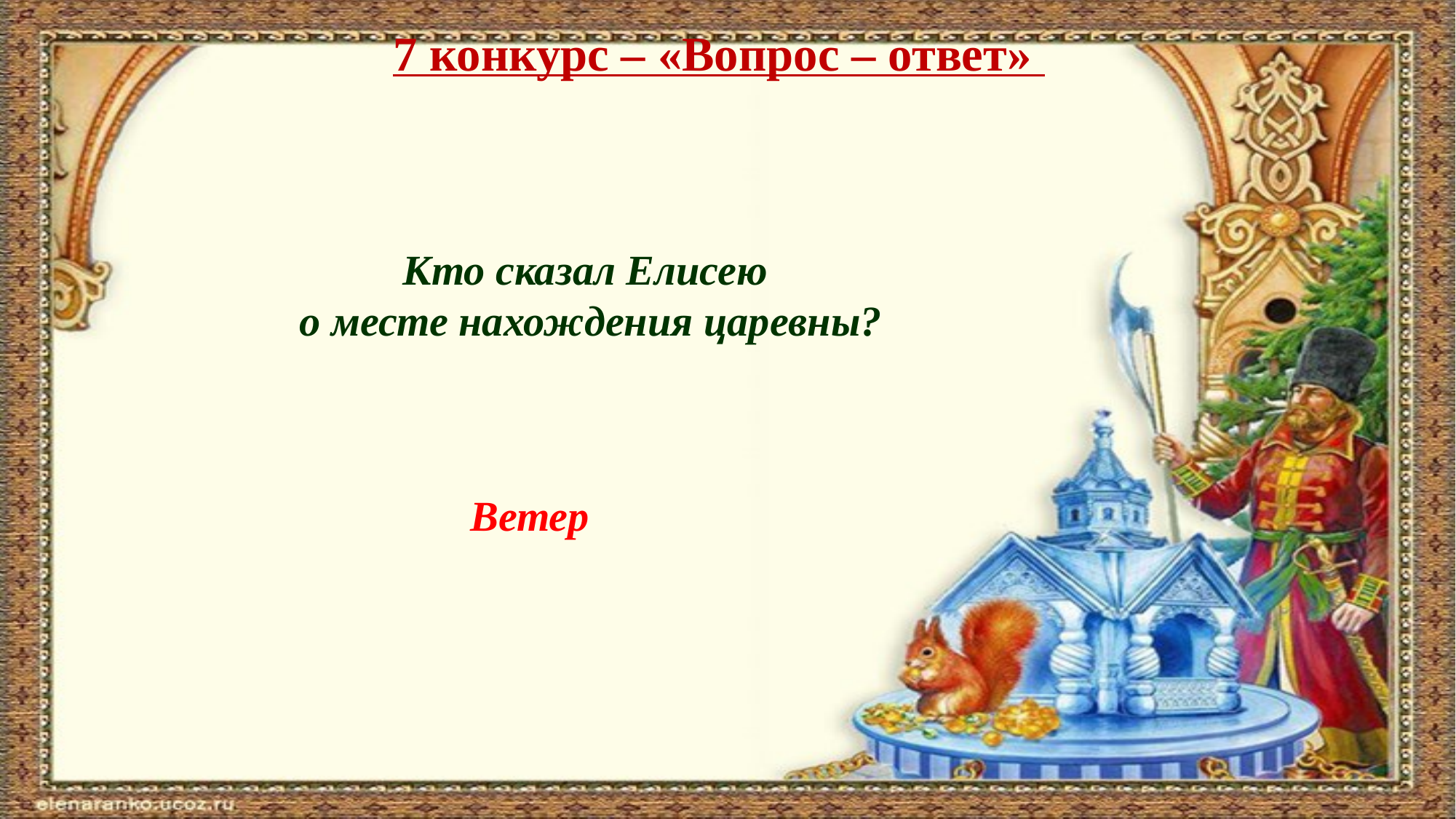

7 конкурс – «Вопрос – ответ»
Кто сказал Елисею
о месте нахождения царевны?
Ветер